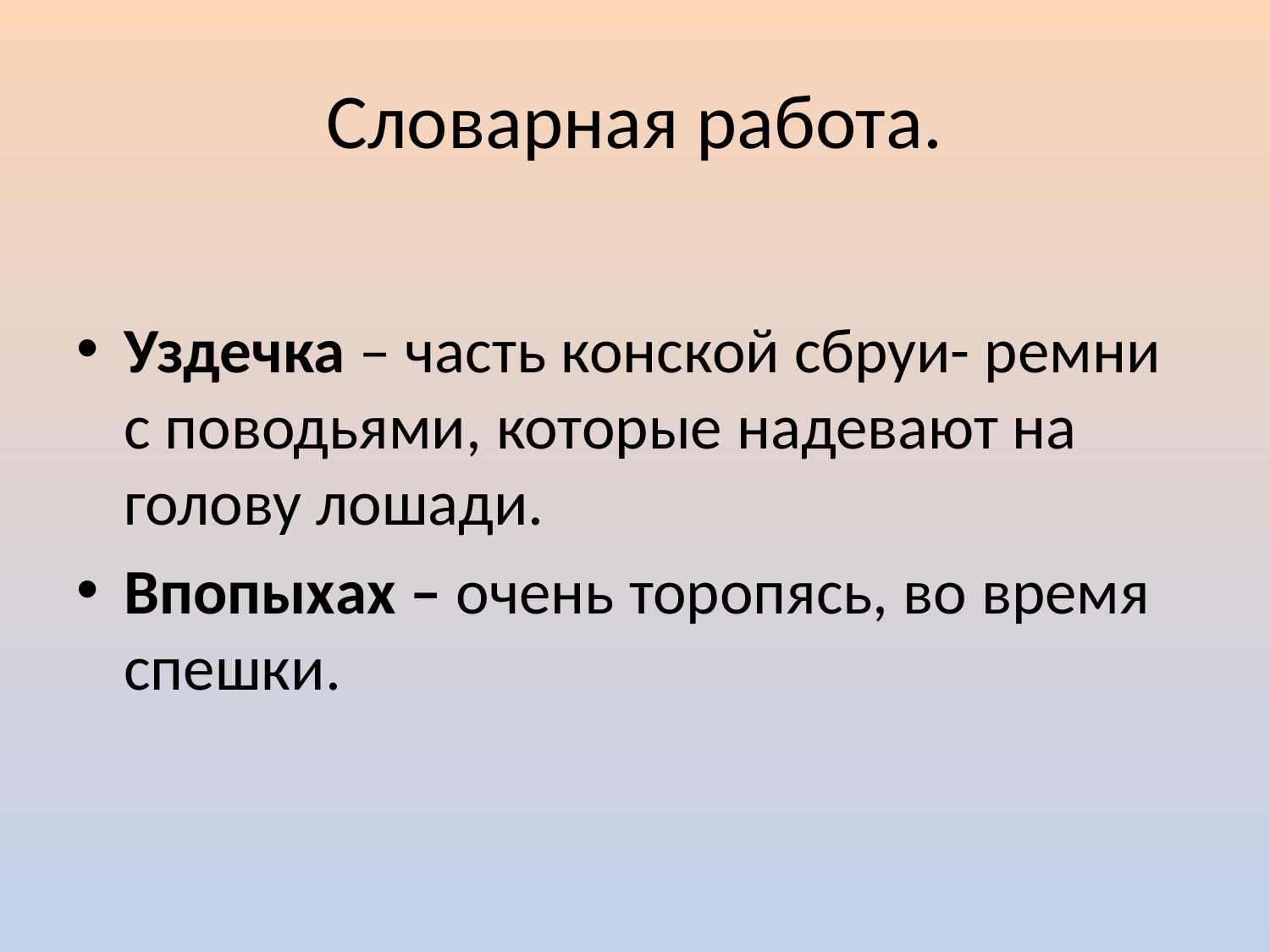

# Словарная работа.

Уздечка – часть конской сбруи- ремни с поводьями, которые надевают на голову лошади.
Впопыхах – очень торопясь, во время спешки.